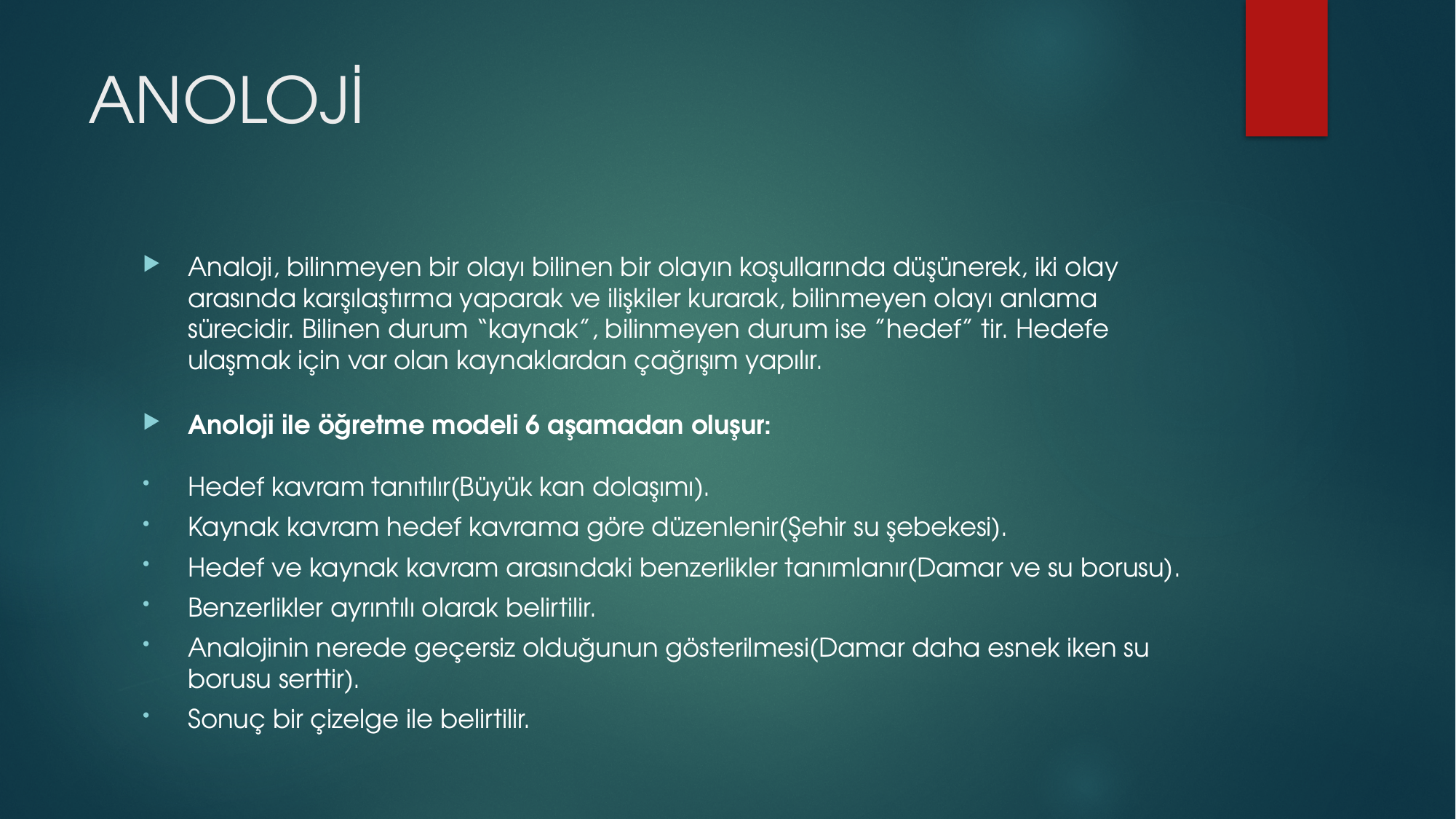

# ANOLOJİ
Analoji, bilinmeyen bir olayı bilinen bir olayın koşullarında düşünerek, iki olay arasında karşılaştırma yaparak ve ilişkiler kurarak, bilinmeyen olayı anlama sürecidir. Bilinen durum “kaynak”, bilinmeyen durum ise ”hedef” tir. Hedefe ulaşmak için var olan kaynaklardan çağrışım yapılır.

Anoloji ile öğretme modeli 6 aşamadan oluşur:

Hedef kavram tanıtılır(Büyük kan dolaşımı).
Kaynak kavram hedef kavrama göre düzenlenir(Şehir su şebekesi).
Hedef ve kaynak kavram arasındaki benzerlikler tanımlanır(Damar ve su borusu).
Benzerlikler ayrıntılı olarak belirtilir.
Analojinin nerede geçersiz olduğunun gösterilmesi(Damar daha esnek iken su borusu serttir).
Sonuç bir çizelge ile belirtilir.